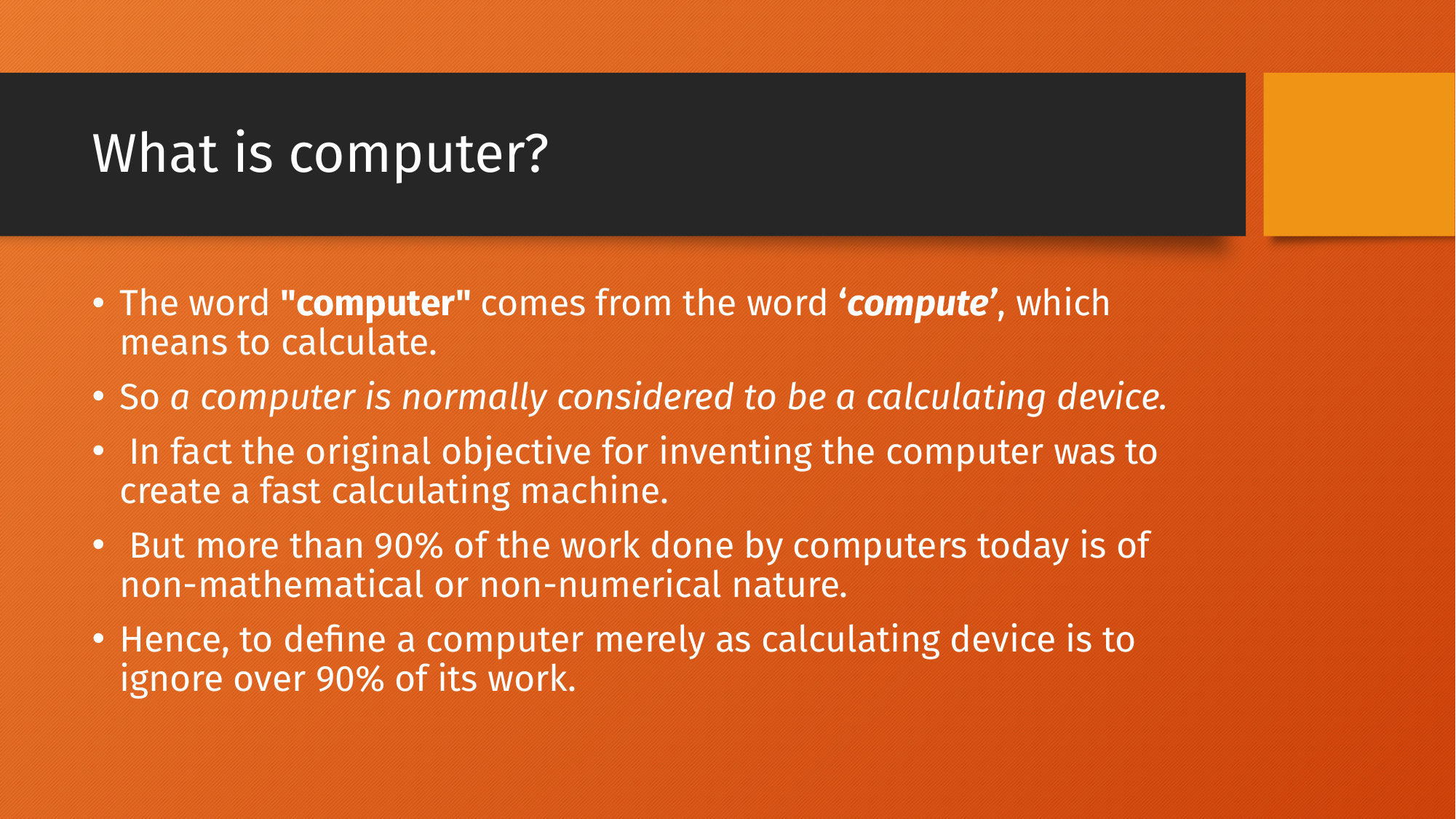

# What is computer?
The word "computer" comes from the word ‘compute’, which means to calculate.
So a computer is normally considered to be a calculating device.
 In fact the original objective for inventing the computer was to create a fast calculating machine.
 But more than 90% of the work done by computers today is of non-mathematical or non-numerical nature.
Hence, to define a computer merely as calculating device is to ignore over 90% of its work.